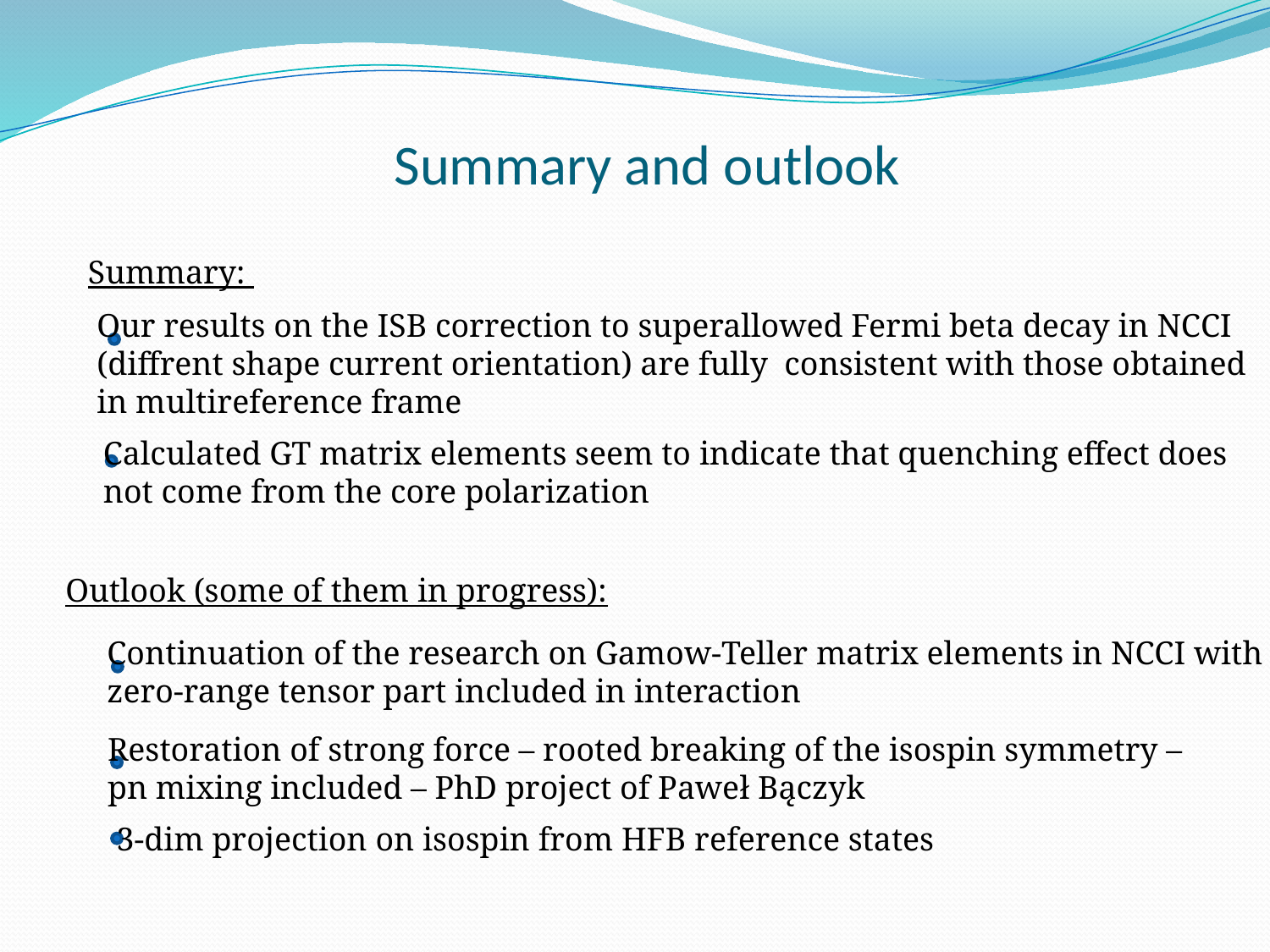

# Summary and outlook
Summary:
Our results on the ISB correction to superallowed Fermi beta decay in NCCI
(diffrent shape current orientation) are fully  consistent with those obtained
in multireference frame

Calculated GT matrix elements seem to indicate that quenching effect does
not come from the core polarization

Outlook (some of them in progress):
Continuation of the research on Gamow-Teller matrix elements in NCCI with
zero-range tensor part included in interaction

Restoration of strong force – rooted breaking of the isospin symmetry –
pn mixing included – PhD project of Paweł Bączyk

3-dim projection on isospin from HFB reference states